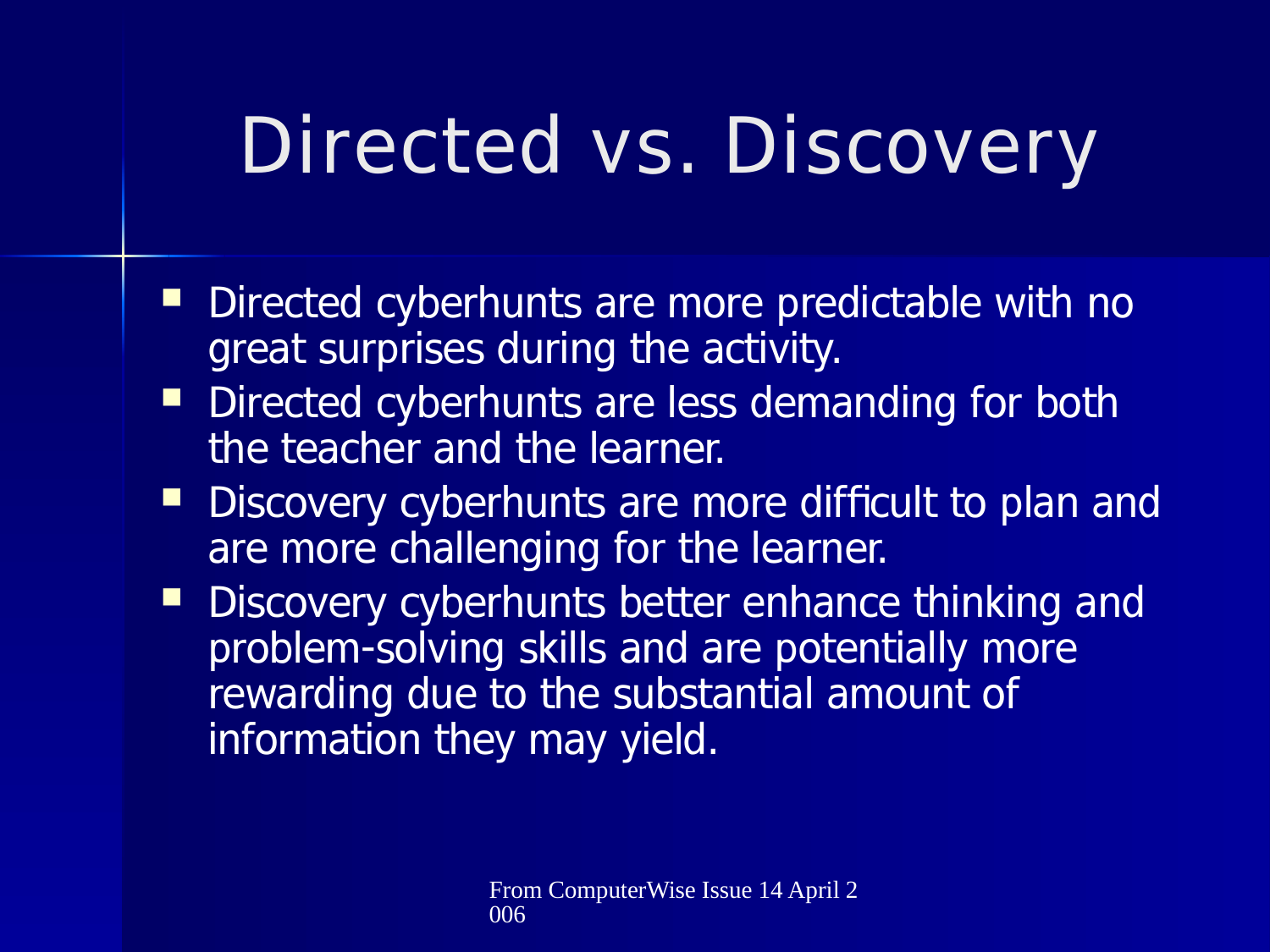

# Directed vs. Discovery
Directed cyberhunts are more predictable with no great surprises during the activity.
Directed cyberhunts are less demanding for both the teacher and the learner.
Discovery cyberhunts are more difficult to plan and are more challenging for the learner.
Discovery cyberhunts better enhance thinking and problem-solving skills and are potentially more rewarding due to the substantial amount of information they may yield.
From ComputerWise Issue 14 April 2006